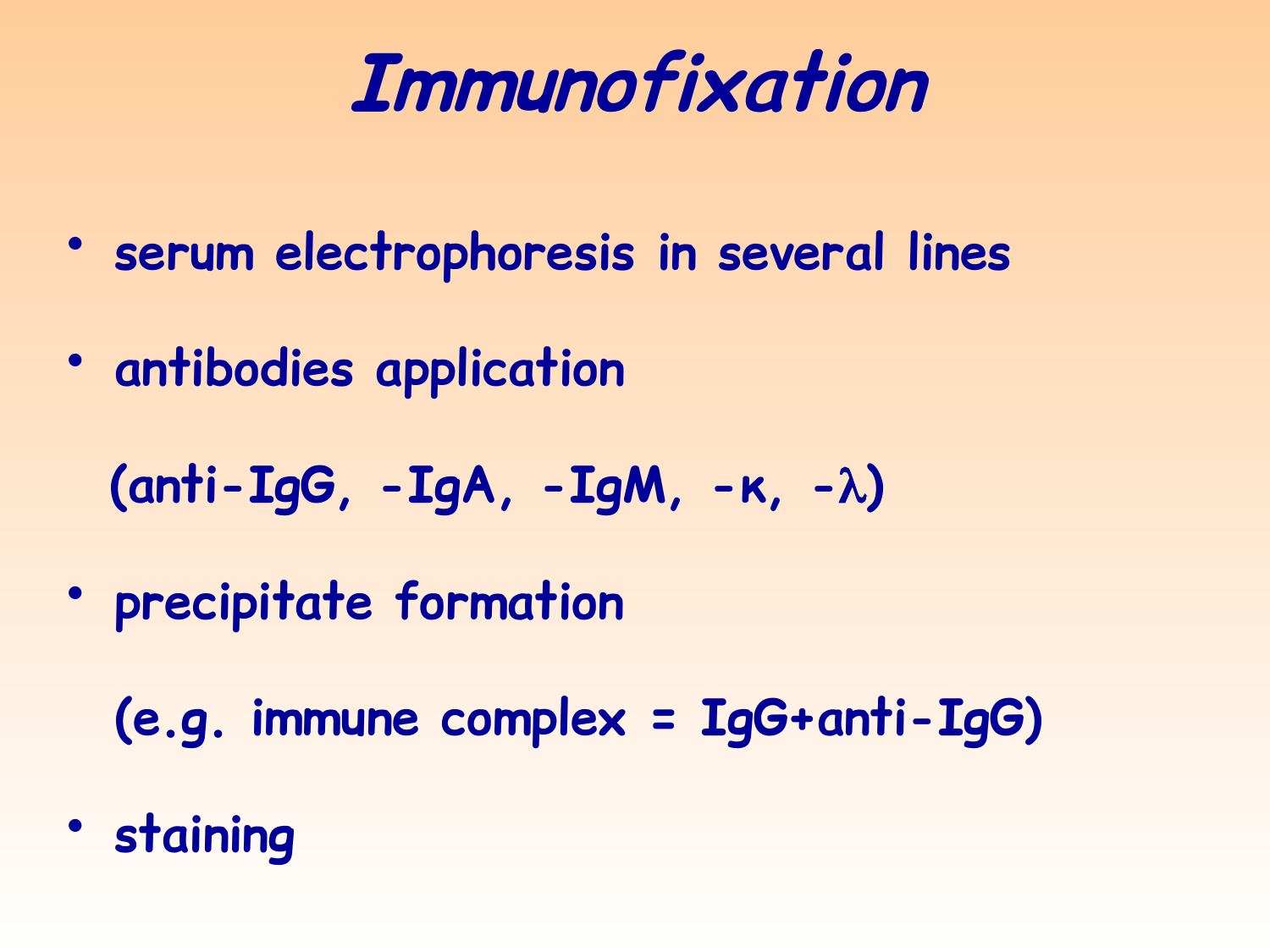

# Immunofixation
serum electrophoresis in several lines
antibodies application
  (anti-IgG, -IgA, -IgM, -κ, -λ)
precipitate formation
	(e.g. immune complex = IgG+anti-IgG)
staining